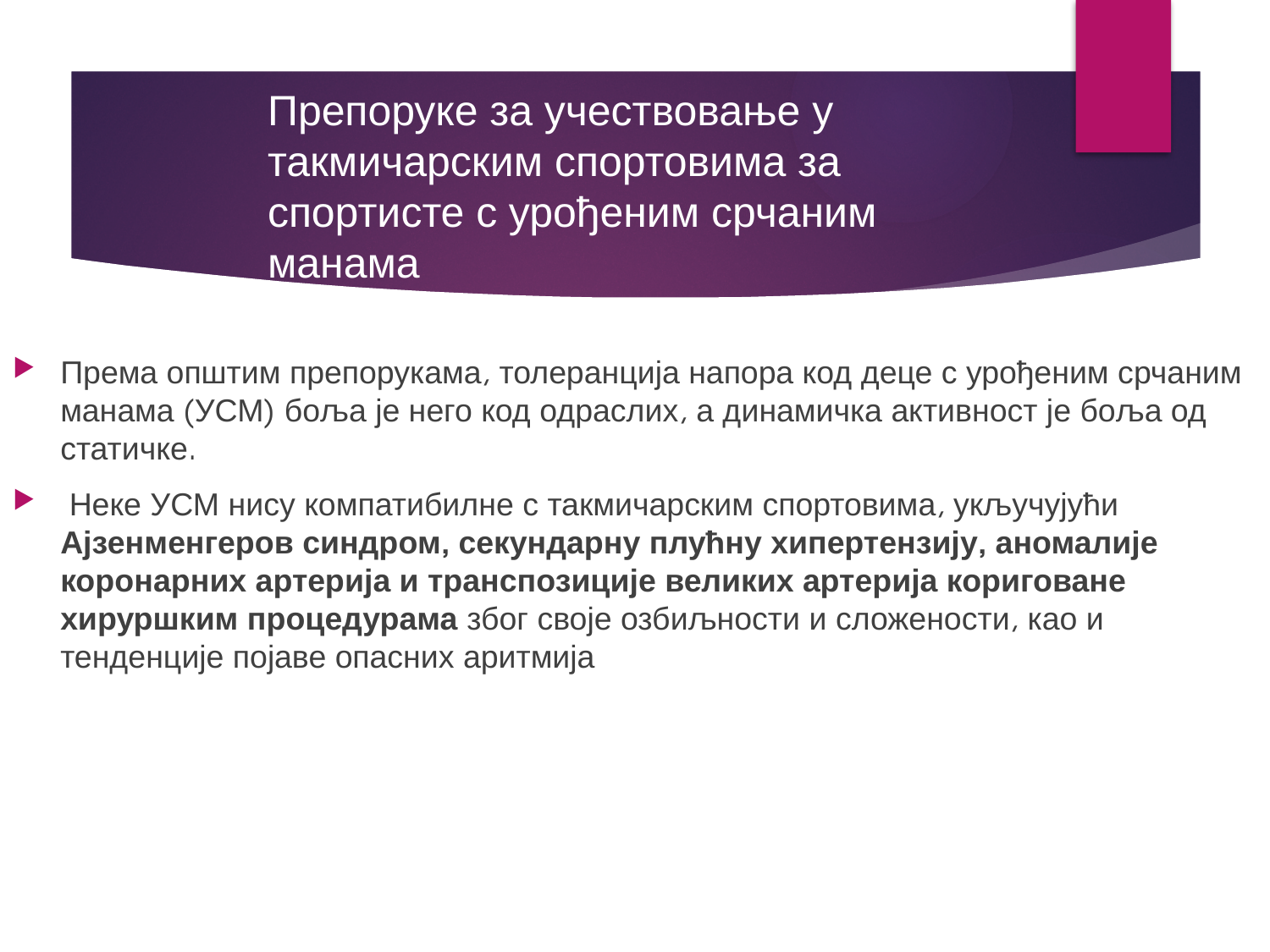

# Препоруке за учествовање у такмичарским спортовима за спортисте с урођеним срчаним манама
Према општим препорукама, толеранција напора код деце с урођеним срчаним манама (УСМ) боља је него код одраслих, а динамичка активност је боља од статичке.
 Неке УСМ нису компатибилне с такмичарским спортовима, укључујући Ајзенменгеров синдром, секундарну плућну хипертензију, аномалије коронарних артерија и транспозиције великих артерија кориговане хируршким процедурама због своје озбиљности и сложености, као и тенденције појаве опасних аритмија